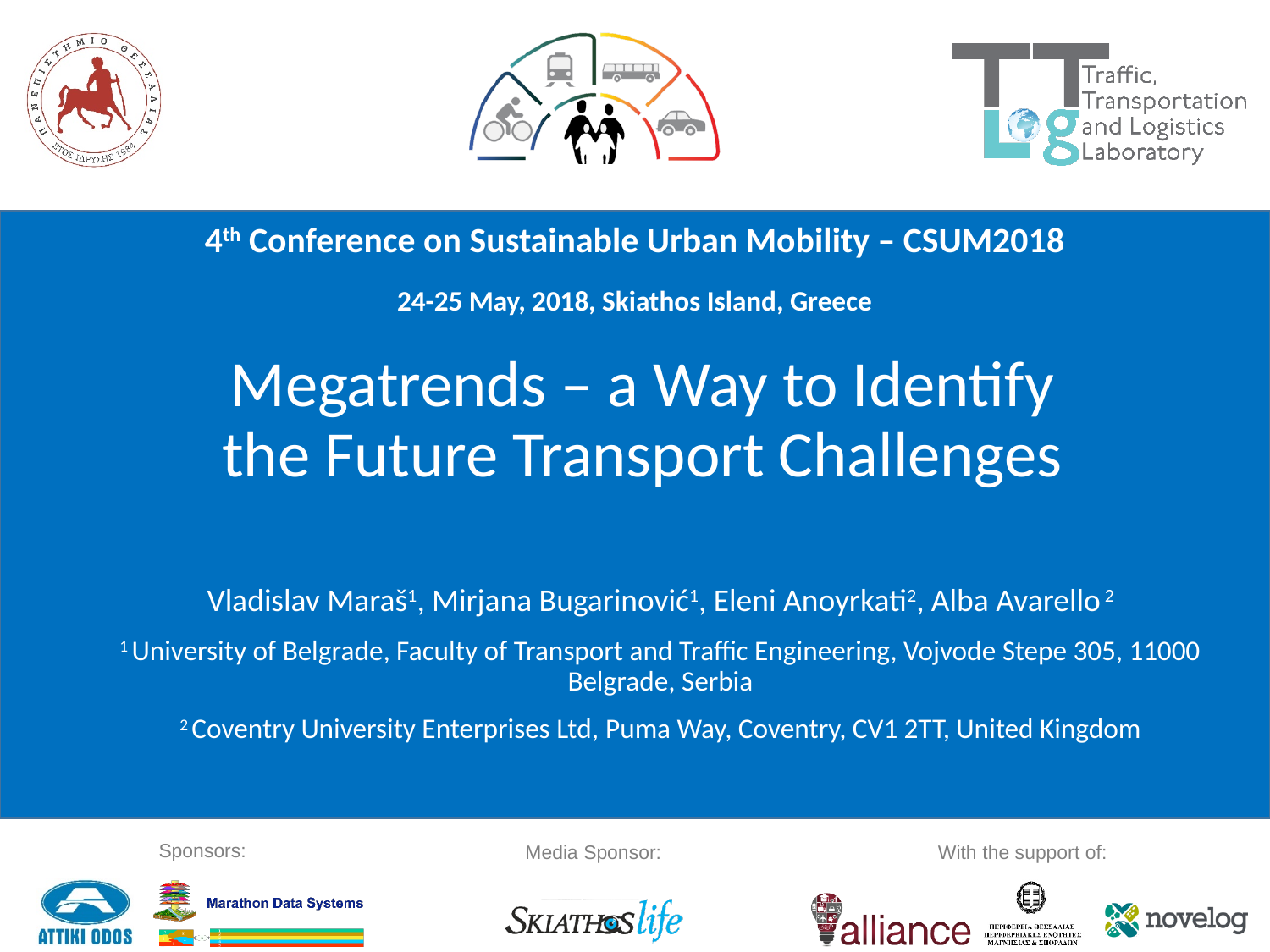

# Megatrends – a Way to Identify the Future Transport Challenges
Vladislav Maraš1, Mirjana Bugarinović1, Eleni Anoyrkati2, Alba Avarello 2
1 University of Belgrade, Faculty of Transport and Traffic Engineering, Vojvode Stepe 305, 11000 Belgrade, Serbia
2 Coventry University Enterprises Ltd, Puma Way, Coventry, CV1 2TT, United Kingdom